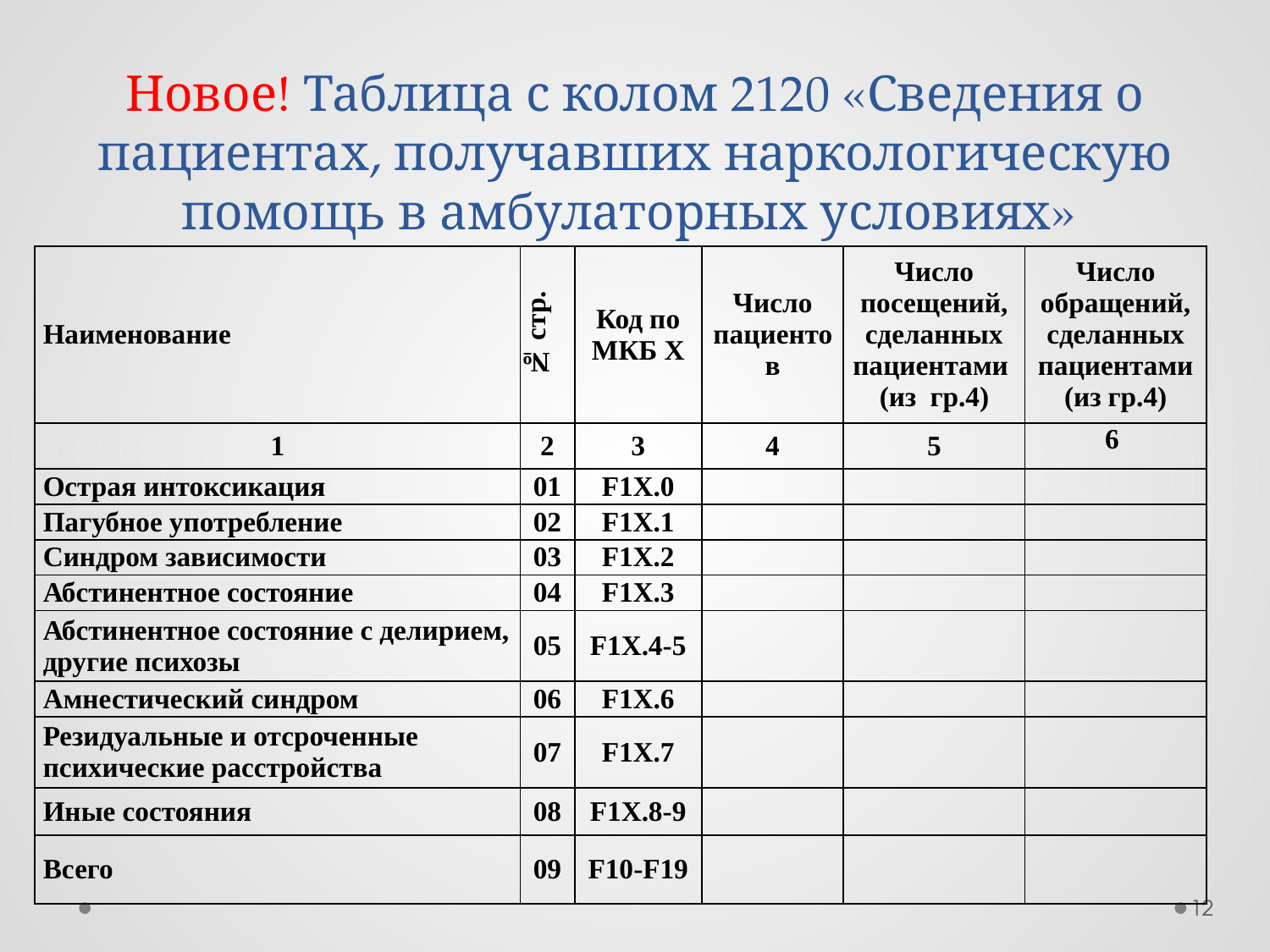

# Новое! Таблица с колом 2120 «Сведения о пациентах, получавших наркологическую помощь в амбулаторных условиях»
| Наименование | № стр. | Код по МКБ Х | Число пациентов | Число посещений, сделанных пациентами (из гр.4) | Число обращений, сделанных пациентами (из гр.4) |
| --- | --- | --- | --- | --- | --- |
| 1 | 2 | 3 | 4 | 5 | 6 |
| Острая интоксикация | 01 | F1Х.0 |  |  |  |
| Пагубное употребление | 02 | F1Х.1 |  |  |  |
| Синдром зависимости | 03 | F1Х.2 |  |  |  |
| Абстинентное состояние | 04 | F1Х.3 |  |  |  |
| Абстинентное состояние с делирием, другие психозы | 05 | F1Х.4-5 |  |  |  |
| Амнестический синдром | 06 | F1Х.6 |  |  |  |
| Резидуальные и отсроченные психические расстройства | 07 | F1Х.7 |  |  |  |
| Иные состояния | 08 | F1Х.8-9 |  |  |  |
| Всего | 09 | F10-F19 |  |  |  |

12